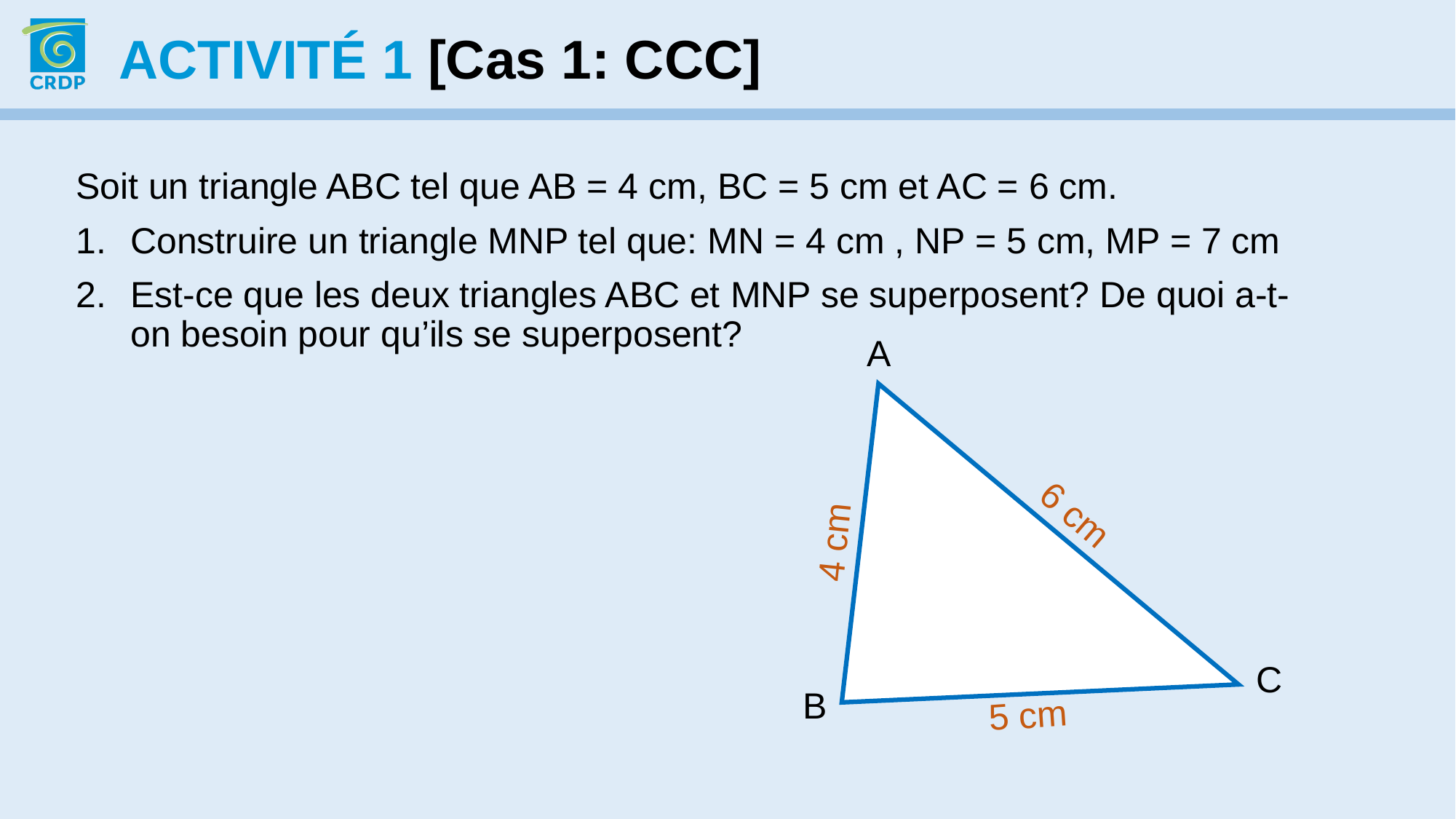

ActivitÉ 1 [Cas 1: CCC]
Soit un triangle ABC tel que AB = 4 cm, BC = 5 cm et AC = 6 cm.
Construire un triangle MNP tel que: MN = 4 cm , NP = 5 cm, MP = 7 cm
Est-ce que les deux triangles ABC et MNP se superposent? De quoi a-t-on besoin pour qu’ils se superposent?

A

6 cm
4 cm
C
B
5 cm